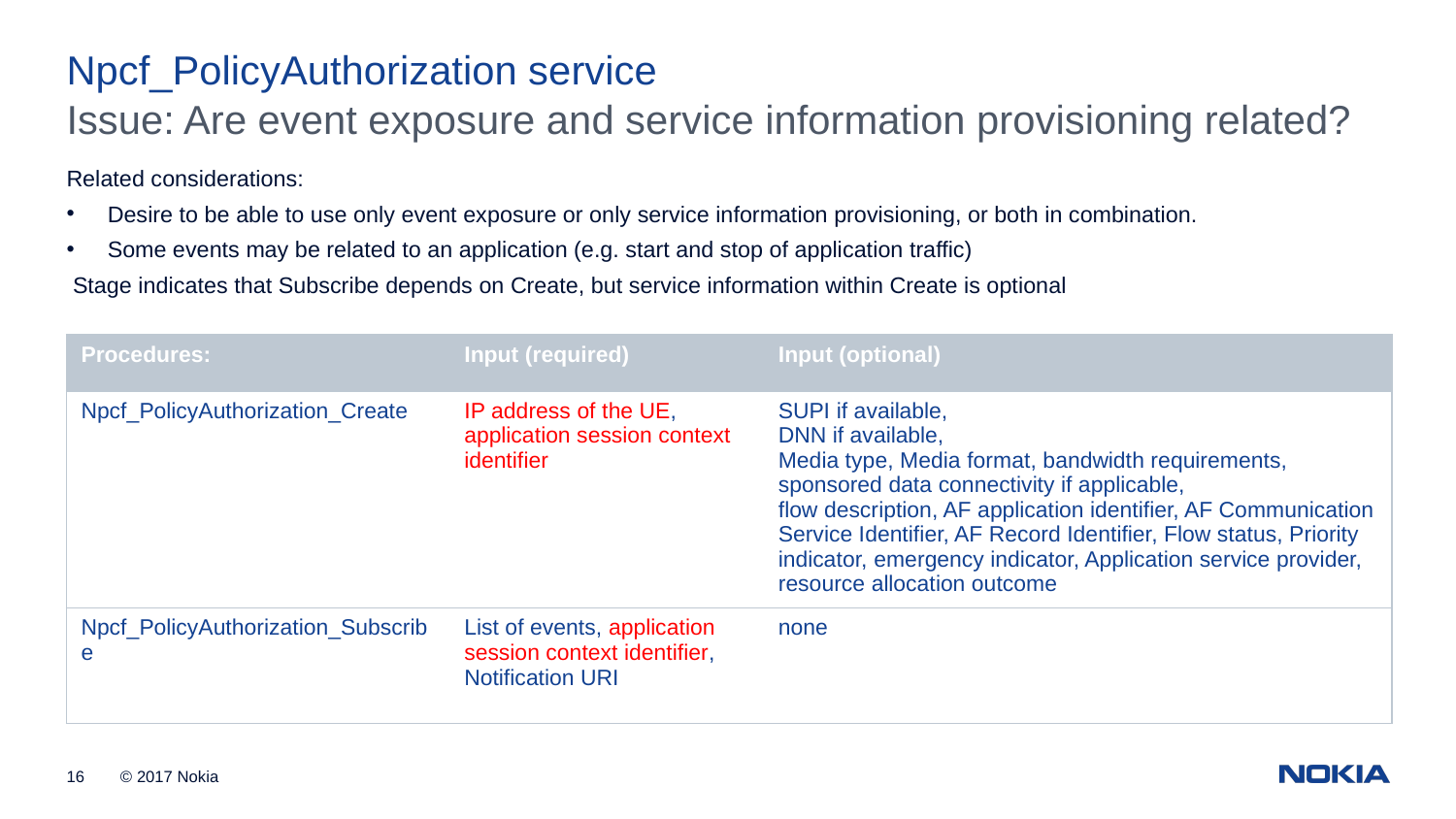

Npcf_PolicyAuthorization service

Issue: Are event exposure and service information provisioning related?
Related considerations:
Desire to be able to use only event exposure or only service information provisioning, or both in combination.
Some events may be related to an application (e.g. start and stop of application traffic)
 Stage indicates that Subscribe depends on Create, but service information within Create is optional
| Procedures: | Input (required) | Input (optional) |
| --- | --- | --- |
| Npcf\_PolicyAuthorization\_Create | IP address of the UE, application session context identifier | SUPI if available, DNN if available, Media type, Media format, bandwidth requirements, sponsored data connectivity if applicable, flow description, AF application identifier, AF Communication Service Identifier, AF Record Identifier, Flow status, Priority indicator, emergency indicator, Application service provider, resource allocation outcome |
| Npcf\_PolicyAuthorization\_Subscribe | List of events, application session context identifier, Notification URI | none |